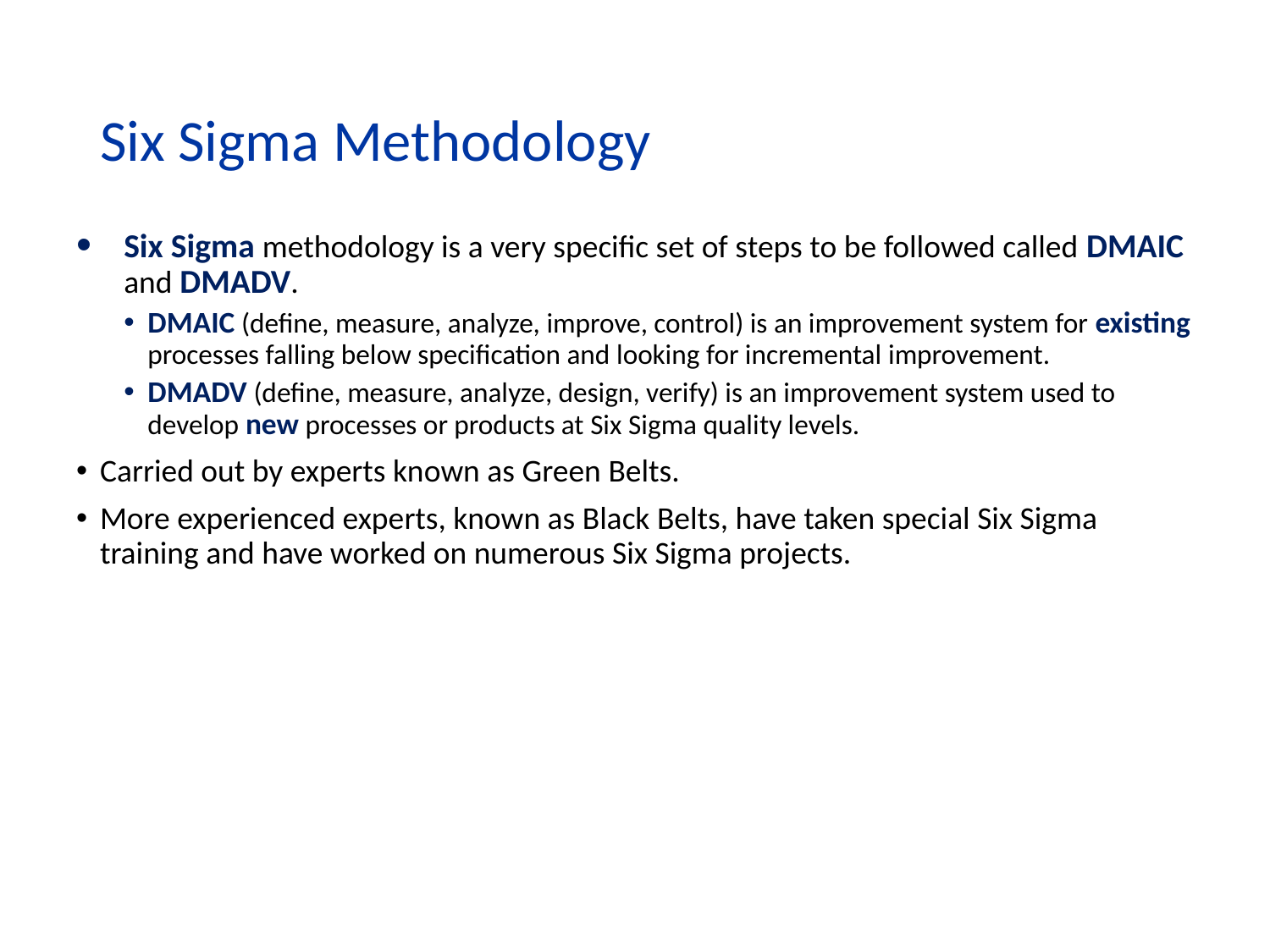

# Six Sigma Methodology
Six Sigma methodology is a very specific set of steps to be followed called DMAIC and DMADV.
DMAIC (define, measure, analyze, improve, control) is an improvement system for existing processes falling below specification and looking for incremental improvement.
DMADV (define, measure, analyze, design, verify) is an improvement system used to develop new processes or products at Six Sigma quality levels.
Carried out by experts known as Green Belts.
More experienced experts, known as Black Belts, have taken special Six Sigma training and have worked on numerous Six Sigma projects.